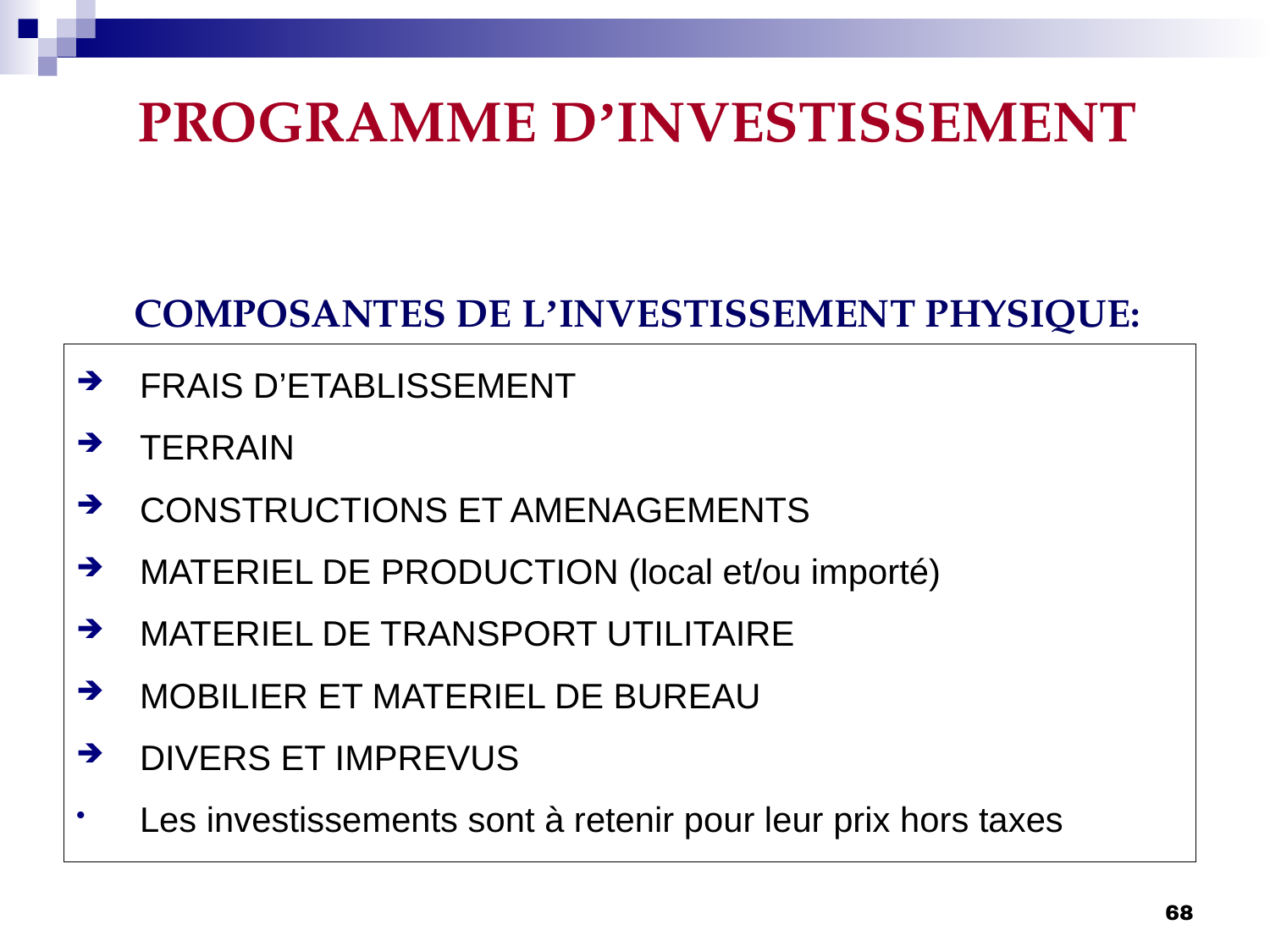

# PROGRAMME D’INVESTISSEMENT COMPOSANTES DE L’INVESTISSEMENT PHYSIQUE:
FRAIS D’ETABLISSEMENT
TERRAIN
CONSTRUCTIONS ET AMENAGEMENTS
MATERIEL DE PRODUCTION (local et/ou importé)
MATERIEL DE TRANSPORT UTILITAIRE
MOBILIER ET MATERIEL DE BUREAU
DIVERS ET IMPREVUS
Les investissements sont à retenir pour leur prix hors taxes
68